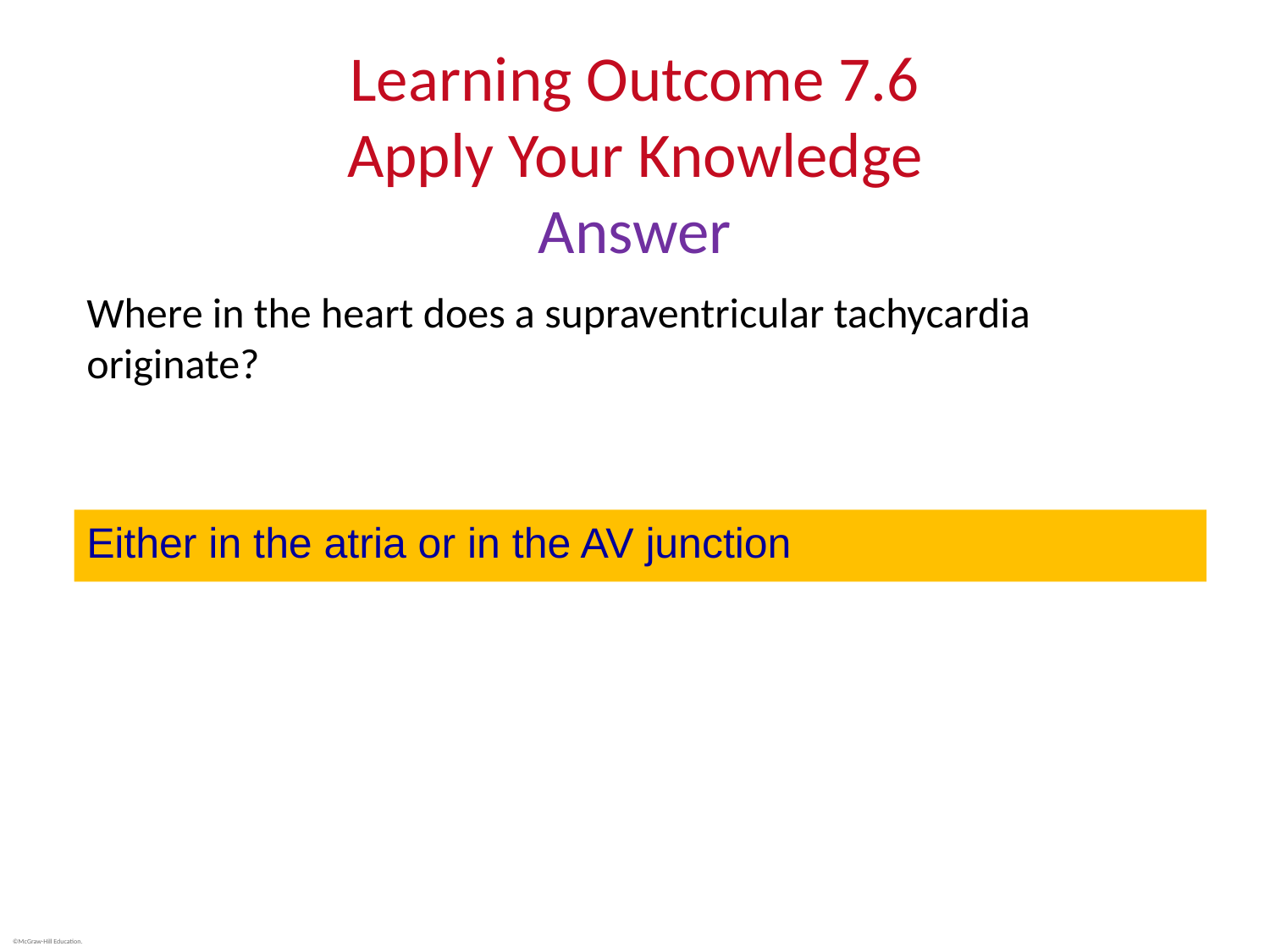

# Learning Outcome 7.6 Apply Your Knowledge Answer
Where in the heart does a supraventricular tachycardia originate?
Either in the atria or in the AV junction